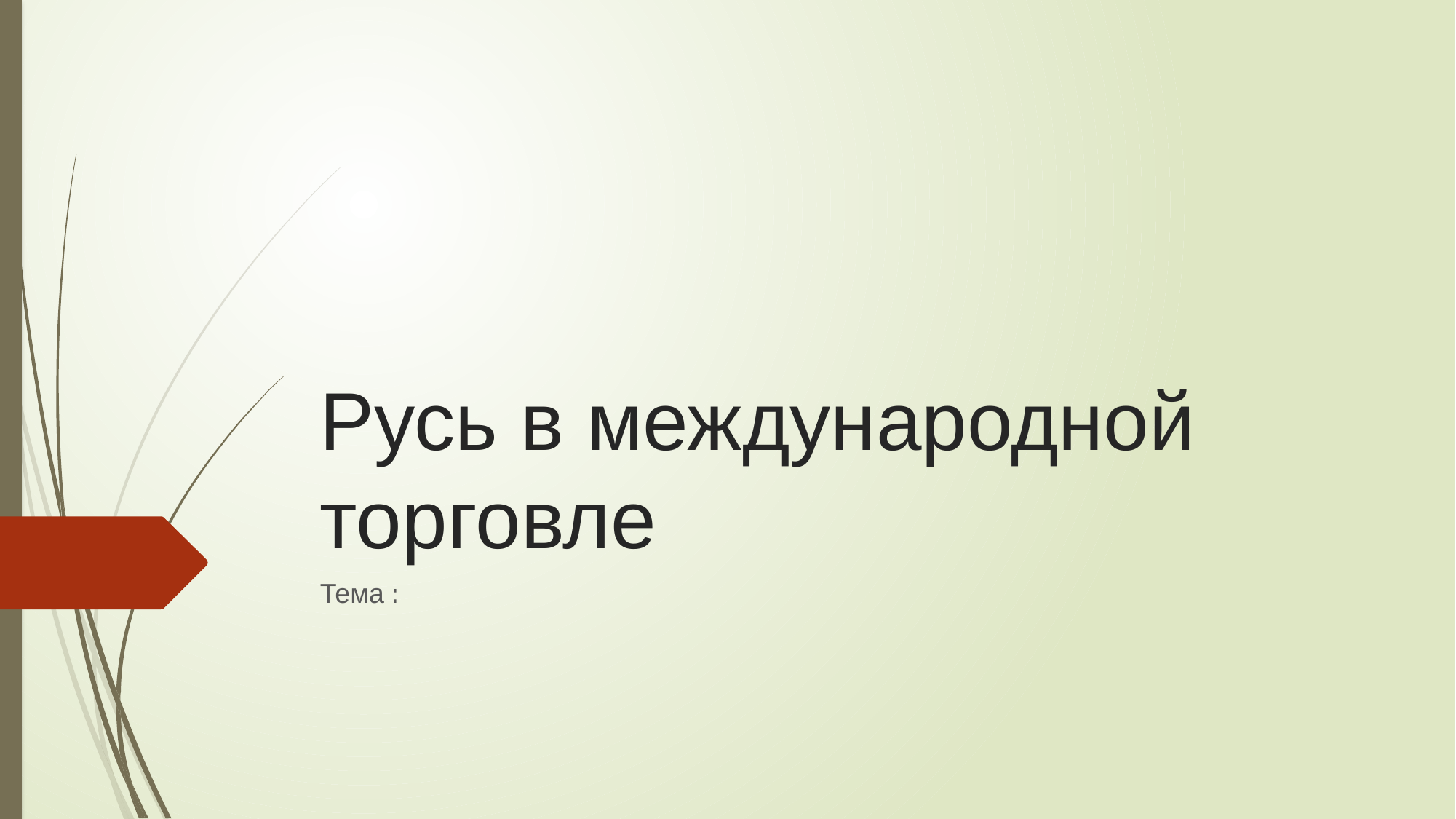

# Русь в международной торговле
Тема :